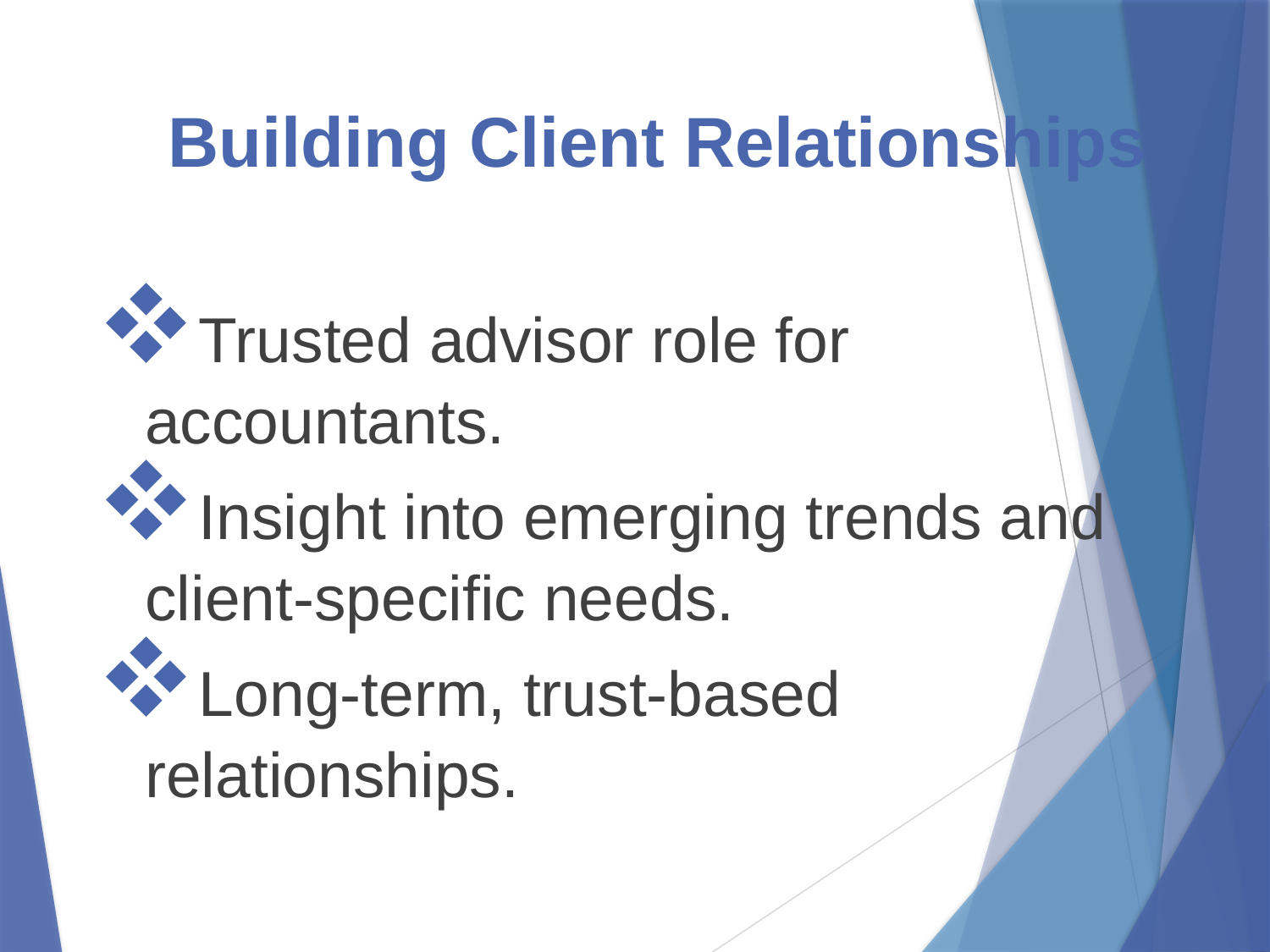

# Building Client Relationships

Trusted advisor role for accountants.
Insight into emerging trends and client-specific needs.
Long-term, trust-based relationships.